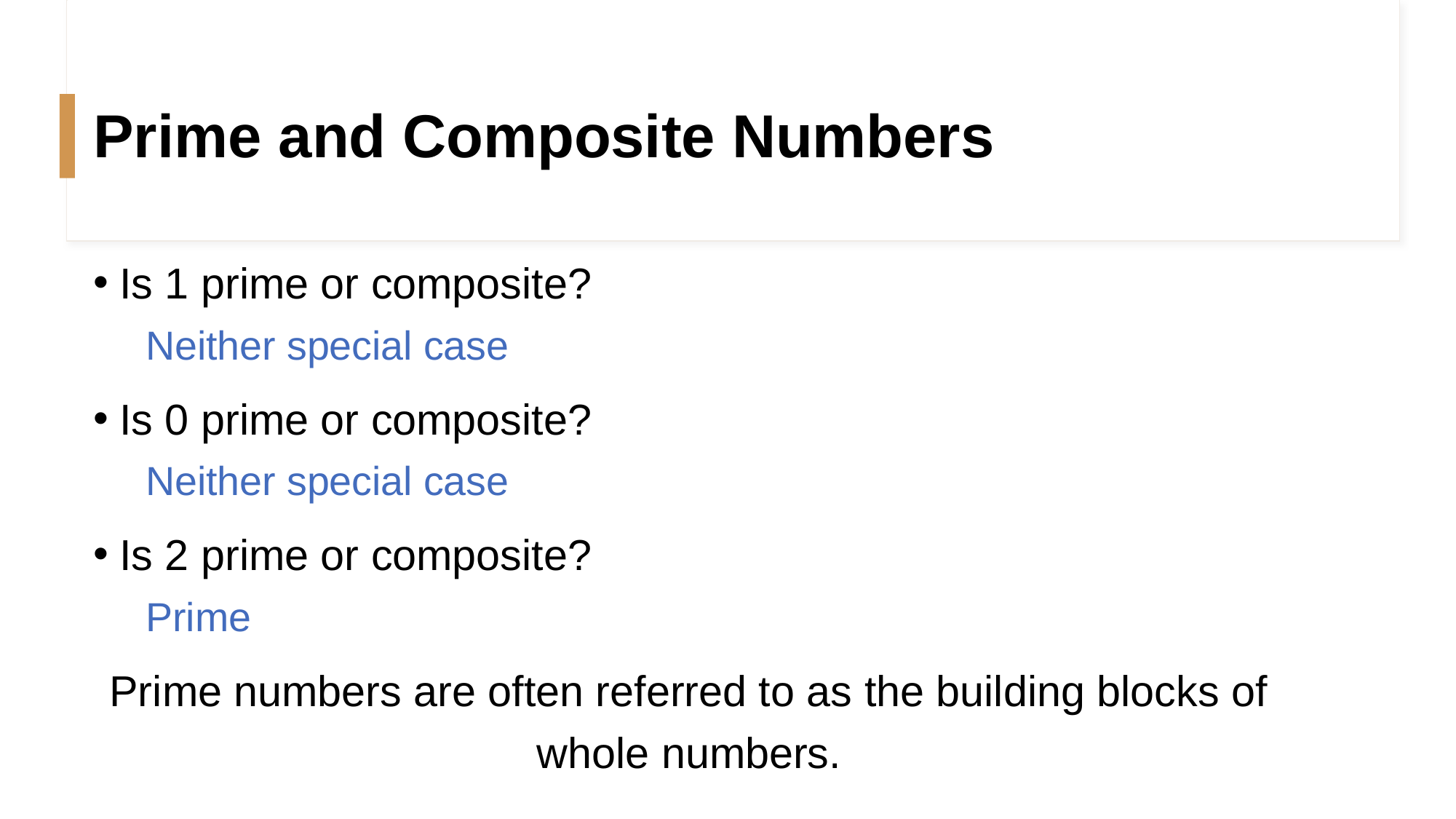

# Prime and Composite Numbers
Is 1 prime or composite?
Neither special case
Is 0 prime or composite?
Neither special case
Is 2 prime or composite?
Prime
Prime numbers are often referred to as the building blocks of whole numbers.